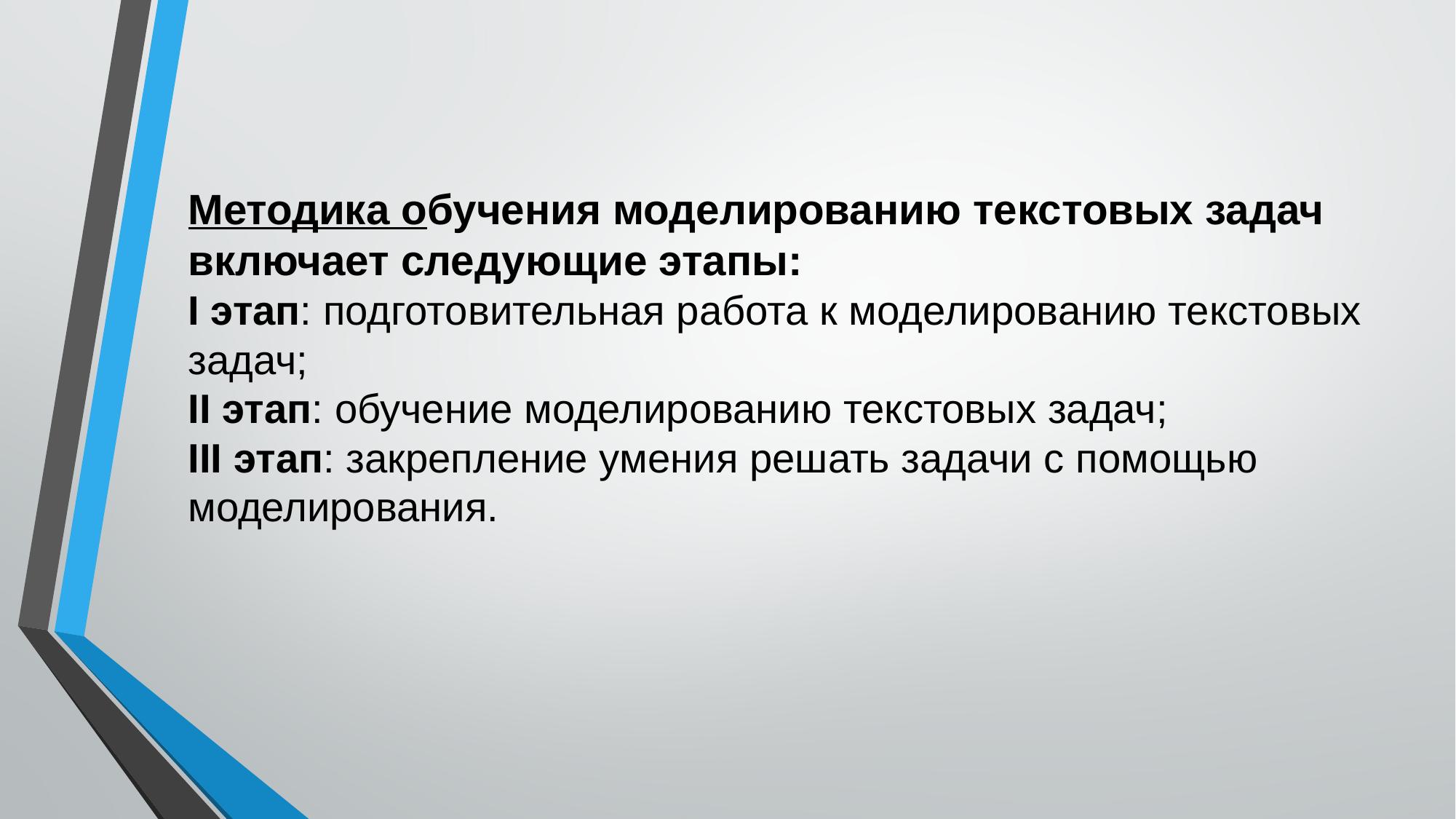

# Методика обучения моделированию текстовых задач включает следующие этапы: I этап: подготовительная работа к моделированию текстовых задач; II этап: обучение моделированию текстовых задач; III этап: закрепление умения решать задачи с помощью моделирования.